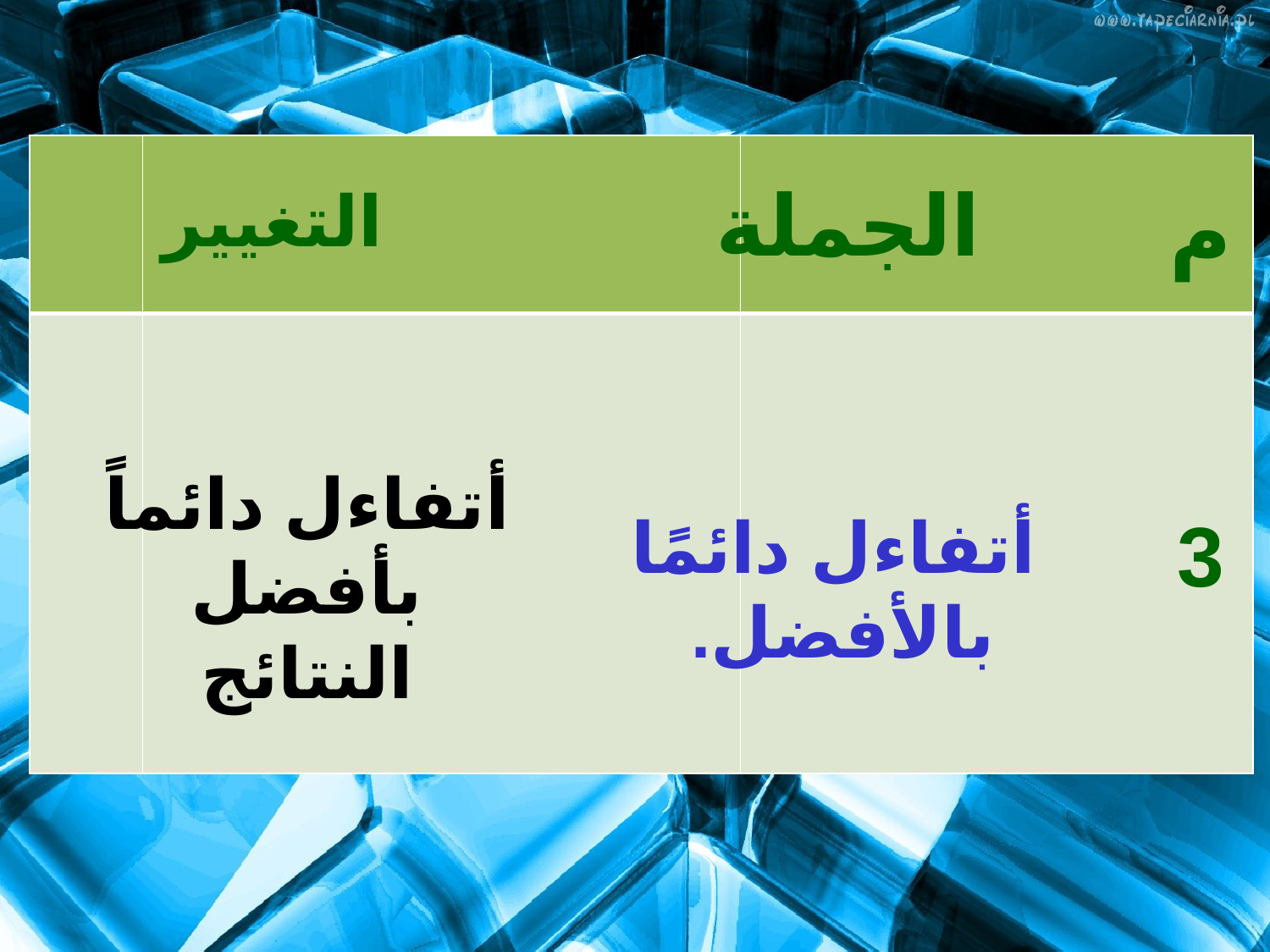

|  |  |  |
| --- | --- | --- |
|  |  |  |
الجملة
التغيير
م
أتفاءل دائماً بأفضل النتائج
3
أتفاءل دائمًا بالأفضل.